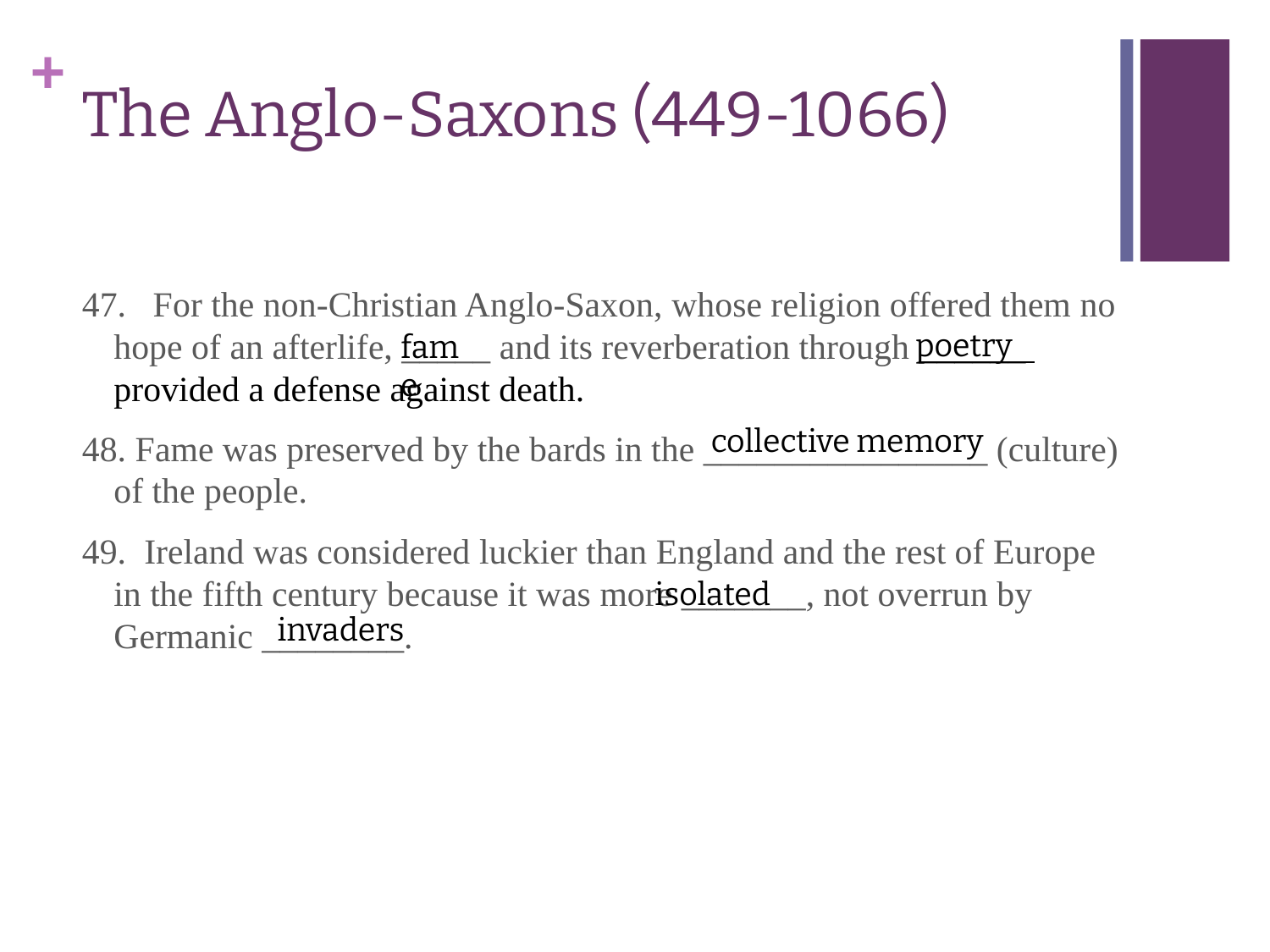

# The Anglo-Saxons (449-1066)
47.   For the non-Christian Anglo-Saxon, whose religion offered them no hope of an afterlife, _____ and its reverberation through ______  provided a defense against death.
48. Fame was preserved by the bards in the ________________ (culture) of the people.
49.  Ireland was considered luckier than England and the rest of Europe in the fifth century because it was more _______, not overrun by Germanic ________.
poetry
fame
collective memory
isolated
invaders